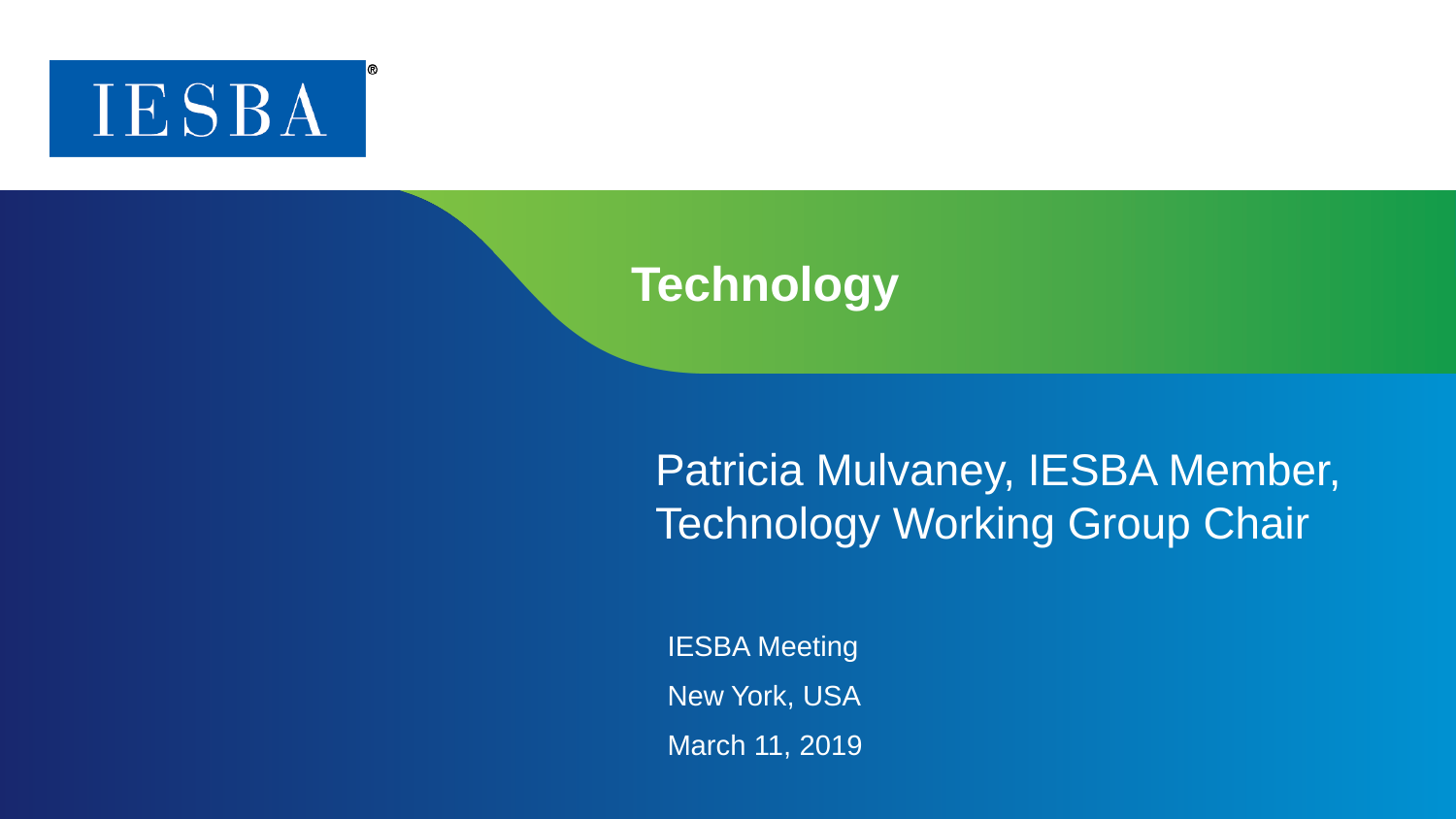

# Technology
Patricia Mulvaney, IESBA Member, Technology Working Group Chair
IESBA Meeting
New York, USA
March 11, 2019